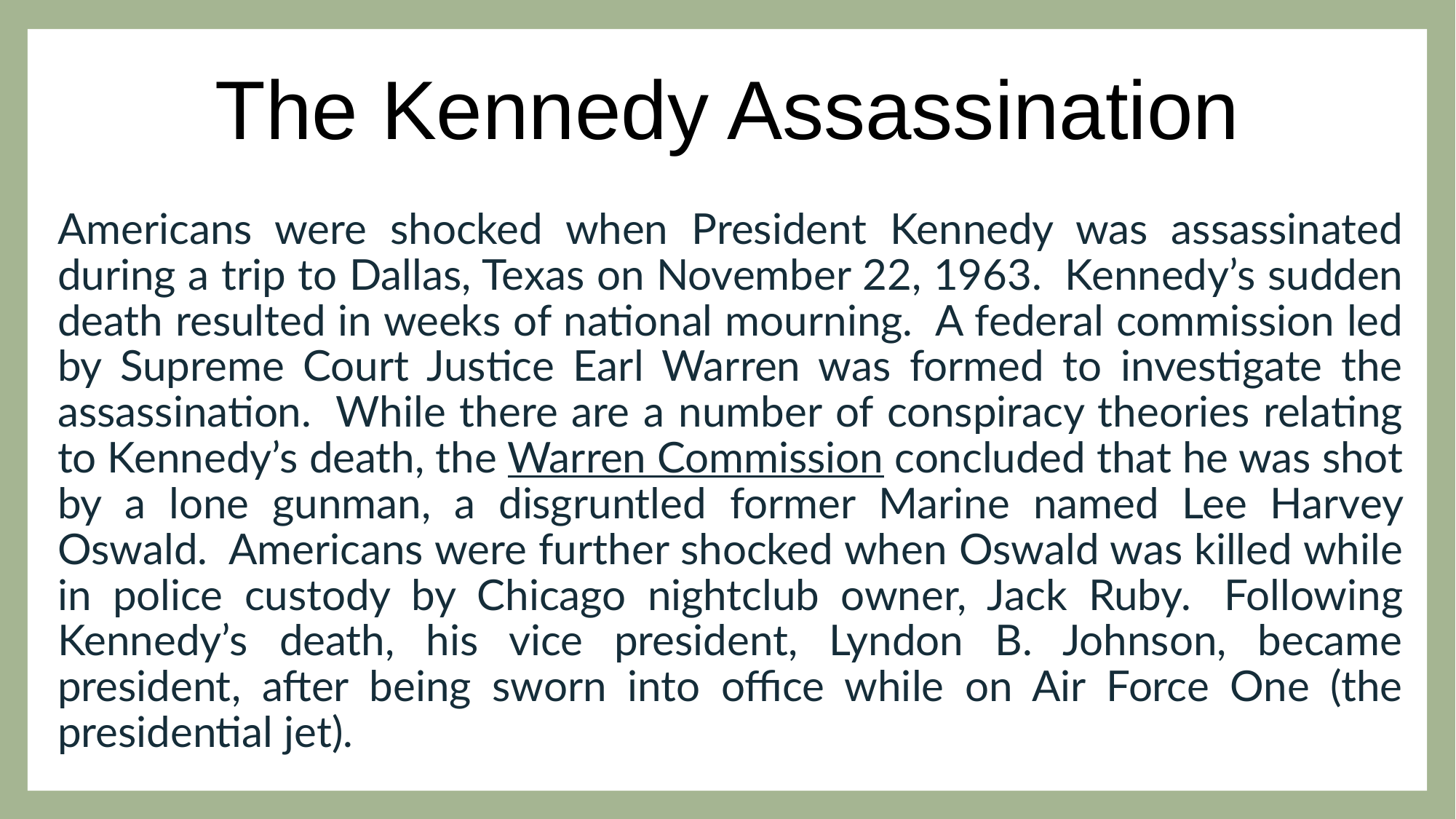

# The Kennedy Assassination
Americans were shocked when President Kennedy was assassinated during a trip to Dallas, Texas on November 22, 1963.  Kennedy’s sudden death resulted in weeks of national mourning.  A federal commission led by Supreme Court Justice Earl Warren was formed to investigate the assassination.  While there are a number of conspiracy theories relating to Kennedy’s death, the Warren Commission concluded that he was shot by a lone gunman, a disgruntled former Marine named Lee Harvey Oswald.  Americans were further shocked when Oswald was killed while in police custody by Chicago nightclub owner, Jack Ruby.  Following Kennedy’s death, his vice president, Lyndon B. Johnson, became president, after being sworn into office while on Air Force One (the presidential jet).